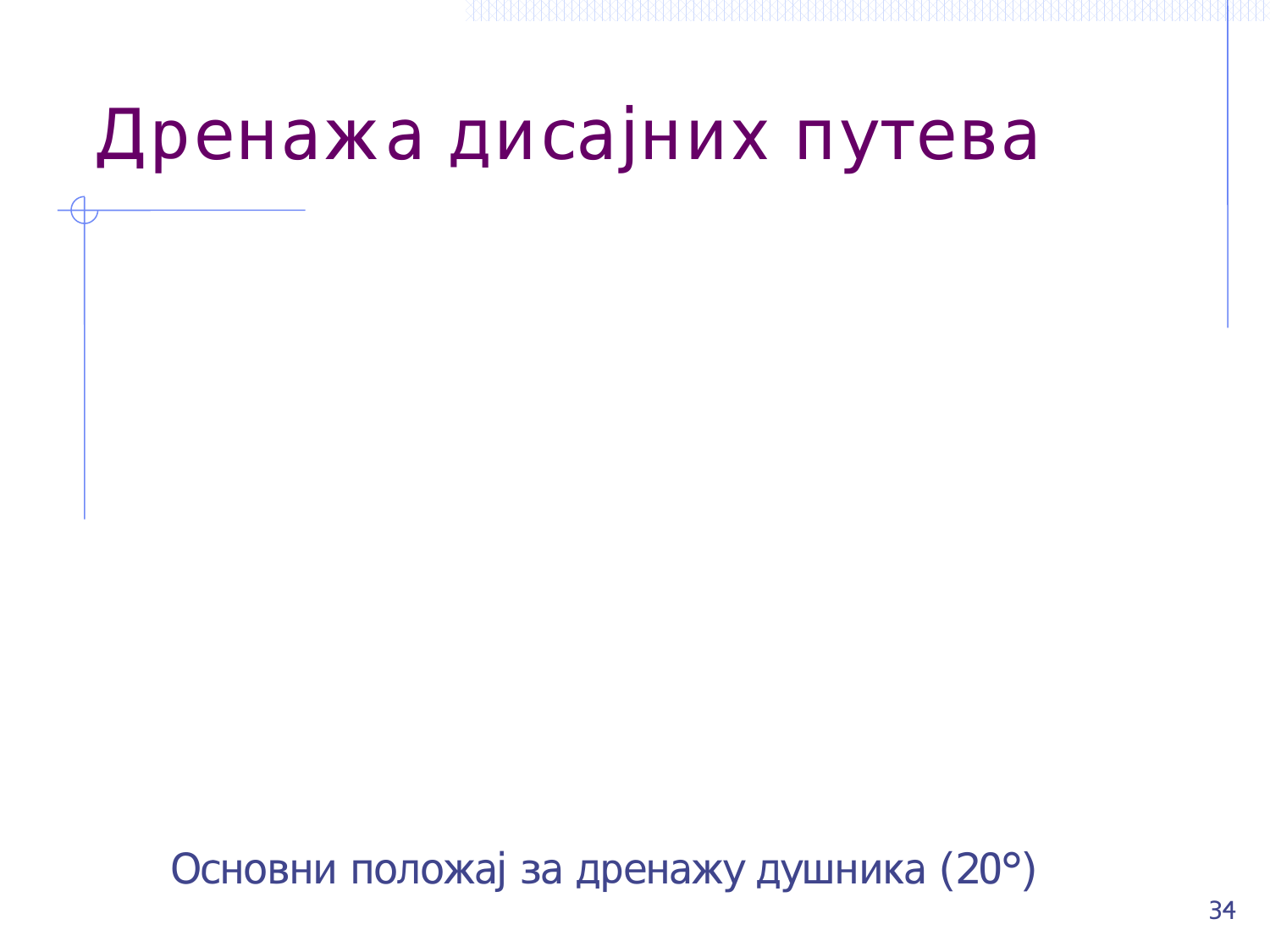

# Дренажа дисајних путева

Основни положај за дренажу душника (20°)
34